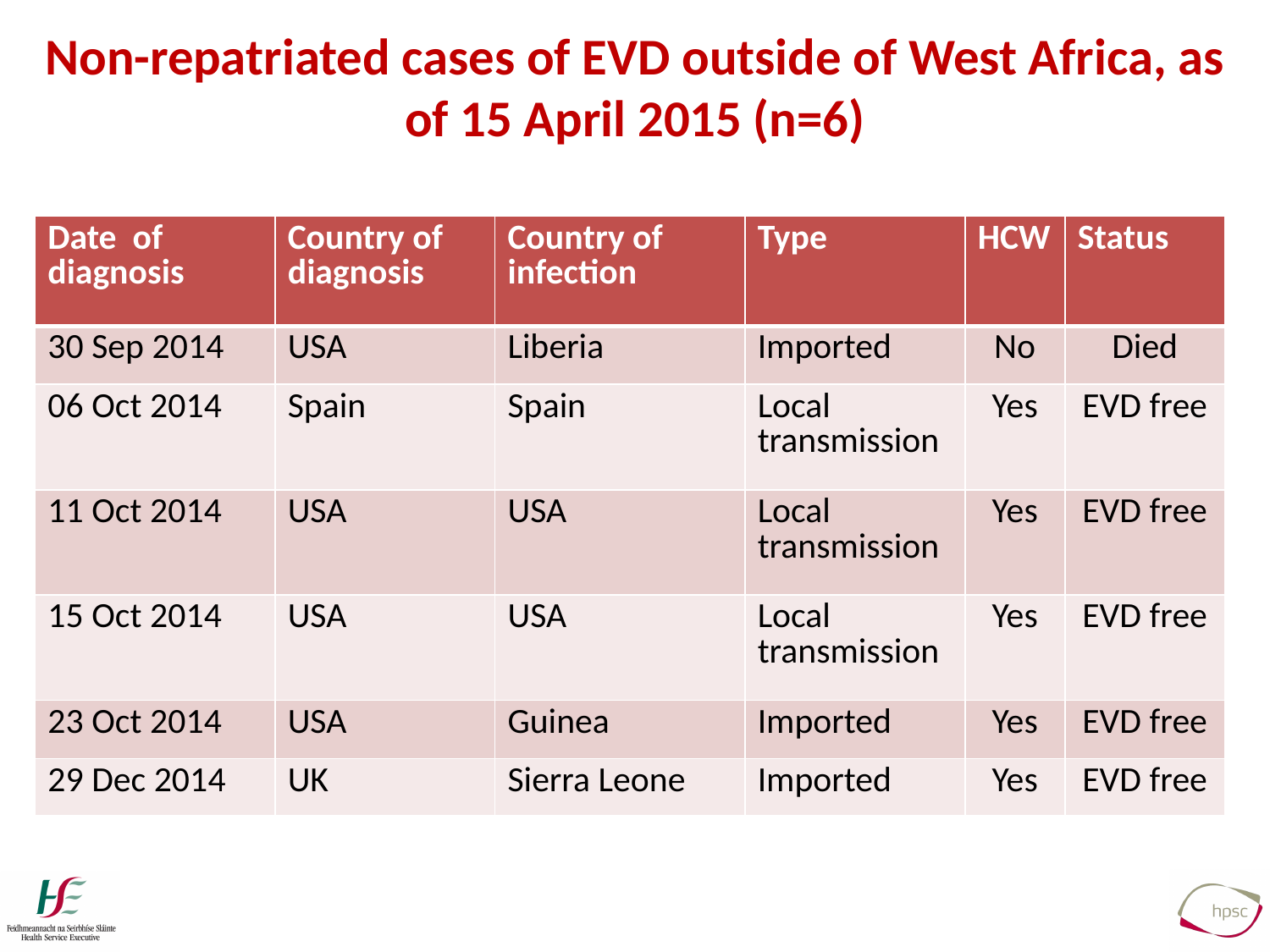

# Non-repatriated cases of EVD outside of West Africa, as of 15 April 2015 (n=6)
| Date of diagnosis | Country of diagnosis | Country of infection | Type | HCW | Status |
| --- | --- | --- | --- | --- | --- |
| 30 Sep 2014 | USA | Liberia | Imported | No | Died |
| 06 Oct 2014 | Spain | Spain | Local transmission | Yes | EVD free |
| 11 Oct 2014 | USA | USA | Local transmission | Yes | EVD free |
| 15 Oct 2014 | USA | USA | Local transmission | Yes | EVD free |
| 23 Oct 2014 | USA | Guinea | Imported | Yes | EVD free |
| 29 Dec 2014 | UK | Sierra Leone | Imported | Yes | EVD free |